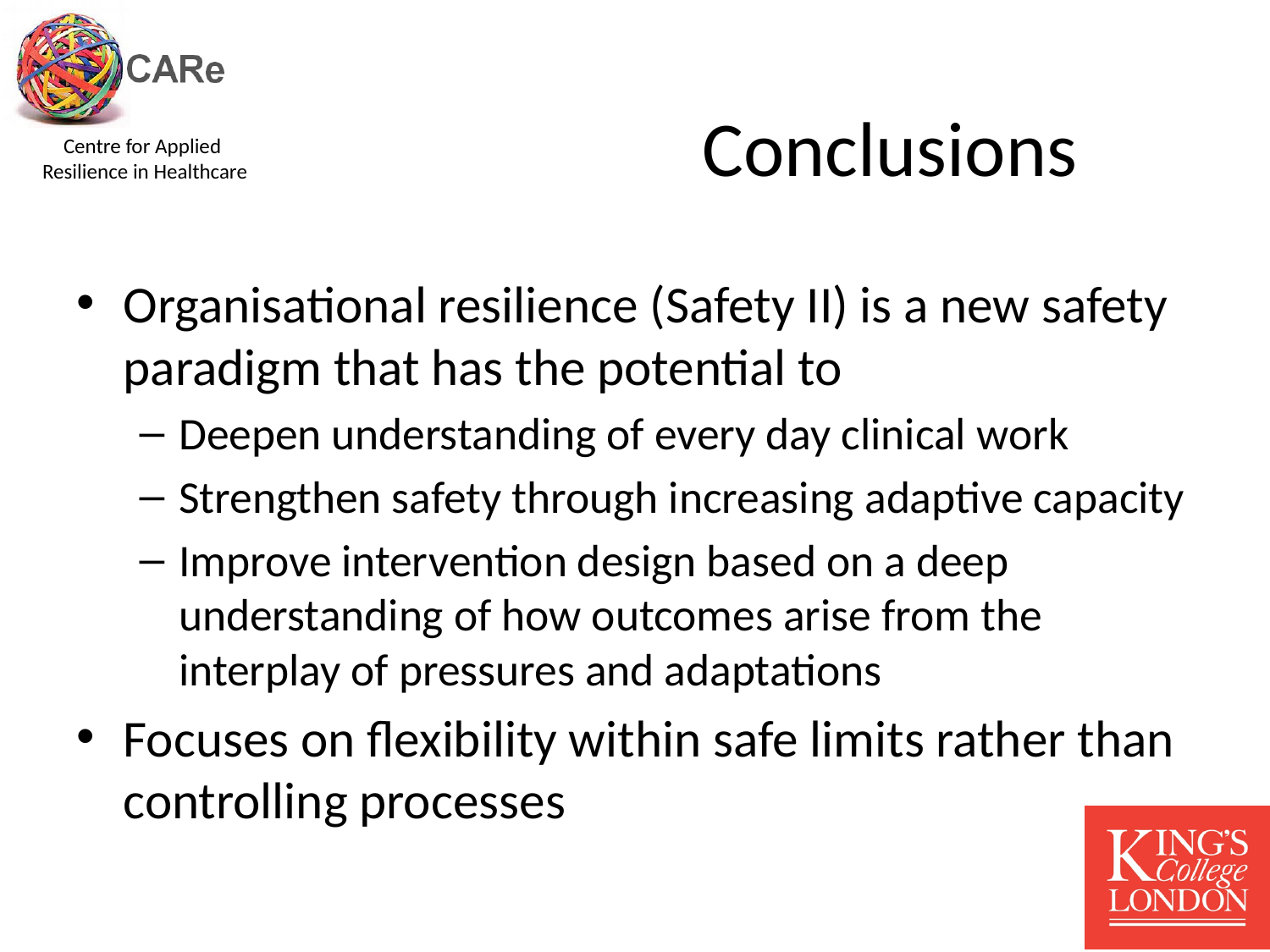

# Conclusions
Organisational resilience (Safety II) is a new safety paradigm that has the potential to
Deepen understanding of every day clinical work
Strengthen safety through increasing adaptive capacity
Improve intervention design based on a deep understanding of how outcomes arise from the interplay of pressures and adaptations
Focuses on flexibility within safe limits rather than controlling processes